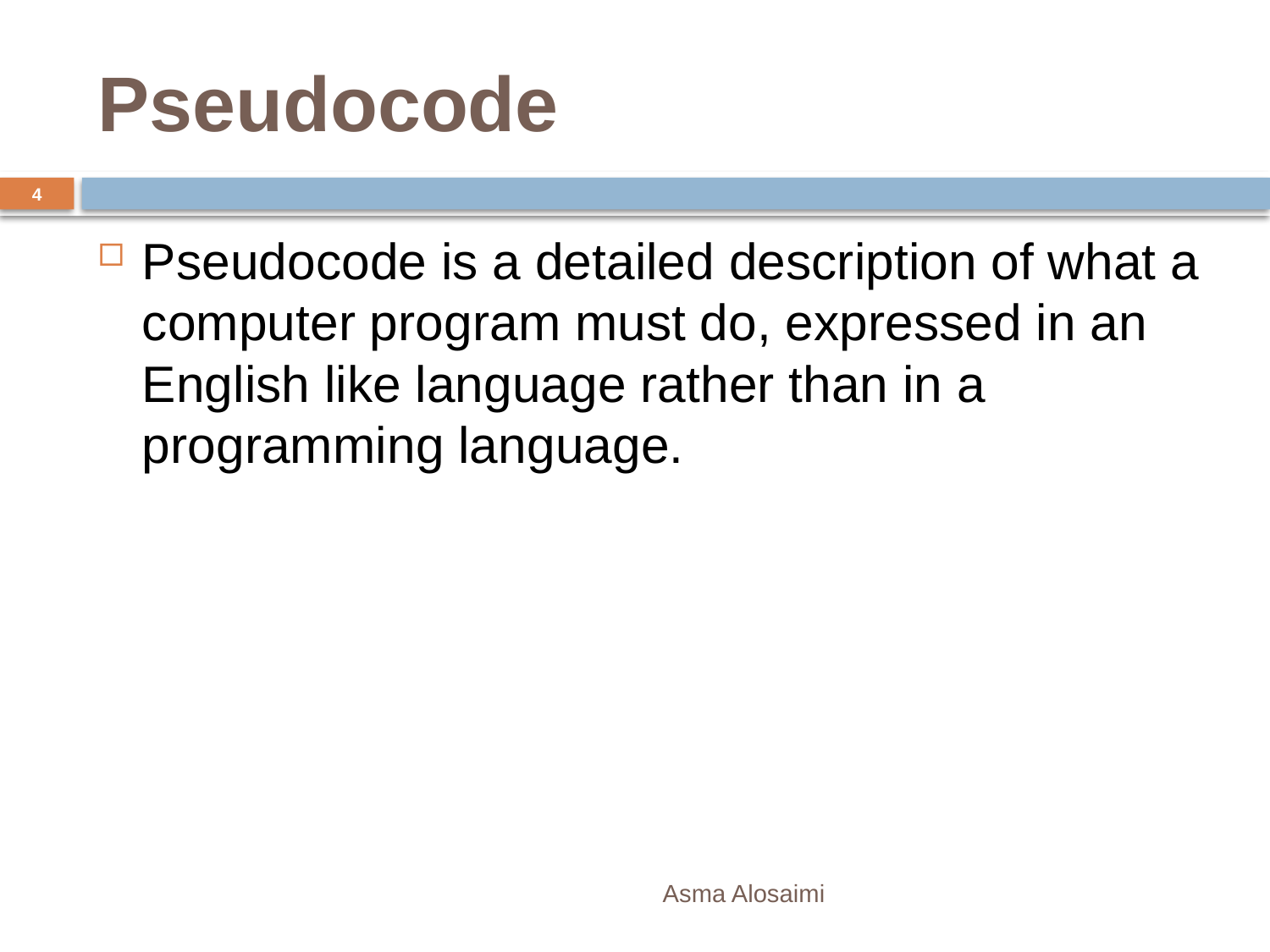

# Pseudocode
4
Pseudocode is a detailed description of what a computer program must do, expressed in an English like language rather than in a programming language.

Asma Alosaimi